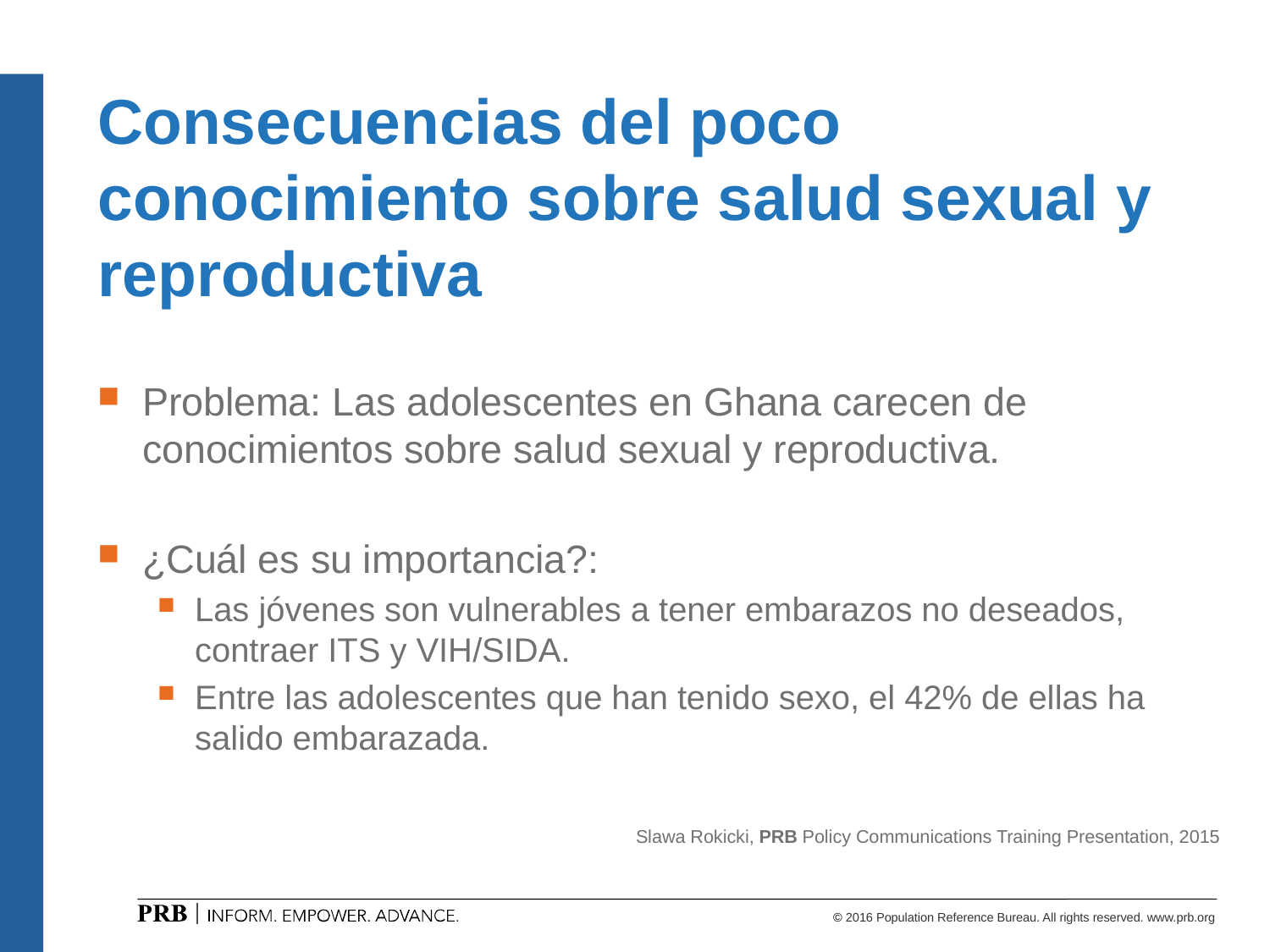

# Consecuencias del poco conocimiento sobre salud sexual y reproductiva
Problema: Las adolescentes en Ghana carecen de conocimientos sobre salud sexual y reproductiva.

¿Cuál es su importancia?:
Las jóvenes son vulnerables a tener embarazos no deseados, contraer ITS y VIH/SIDA.
Entre las adolescentes que han tenido sexo, el 42% de ellas ha salido embarazada.

Slawa Rokicki, PRB Policy Communications Training Presentation, 2015